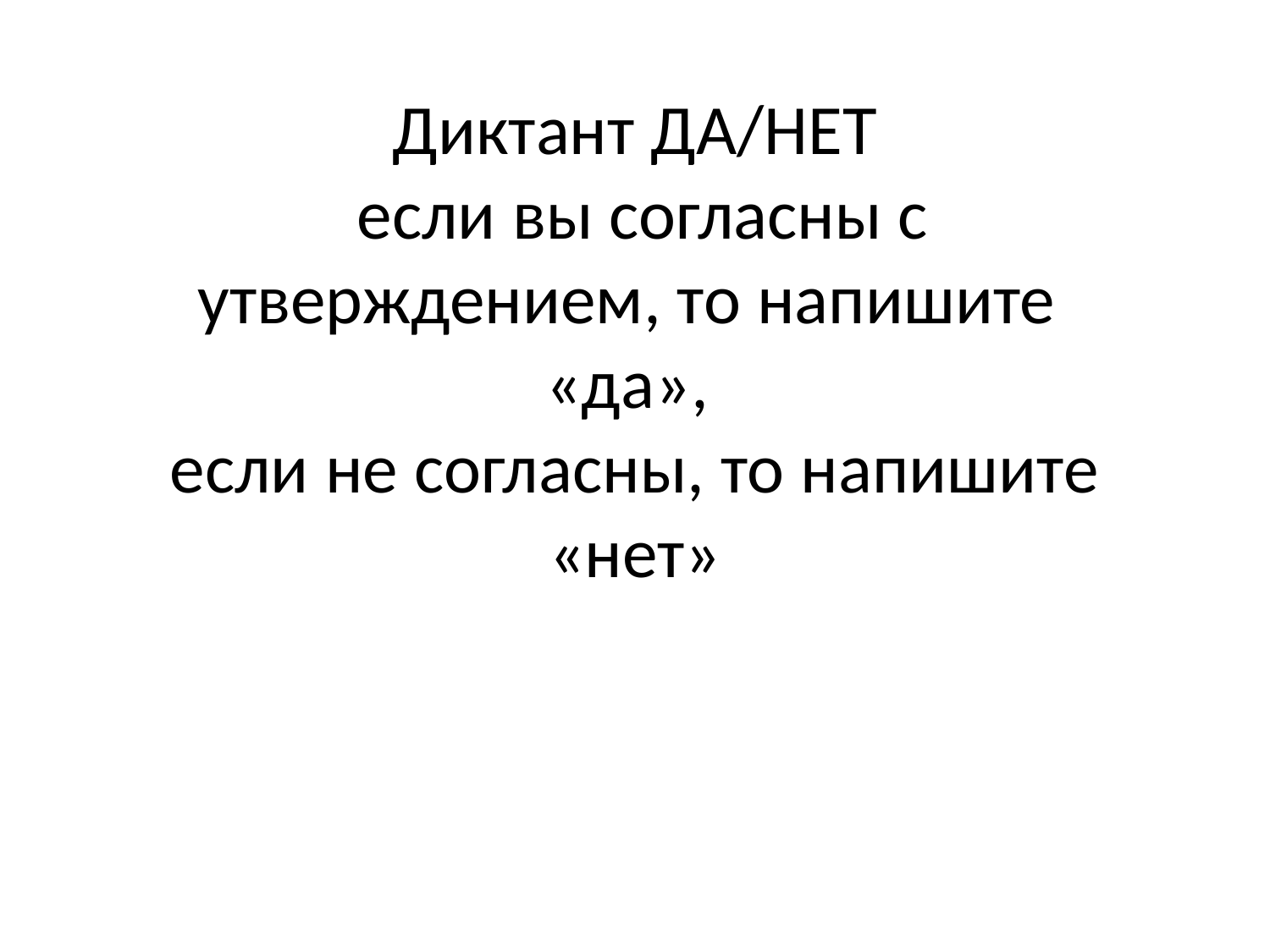

# Диктант ДА/НЕТ если вы согласны с утверждением, то напишите «да», если не согласны, то напишите «нет»